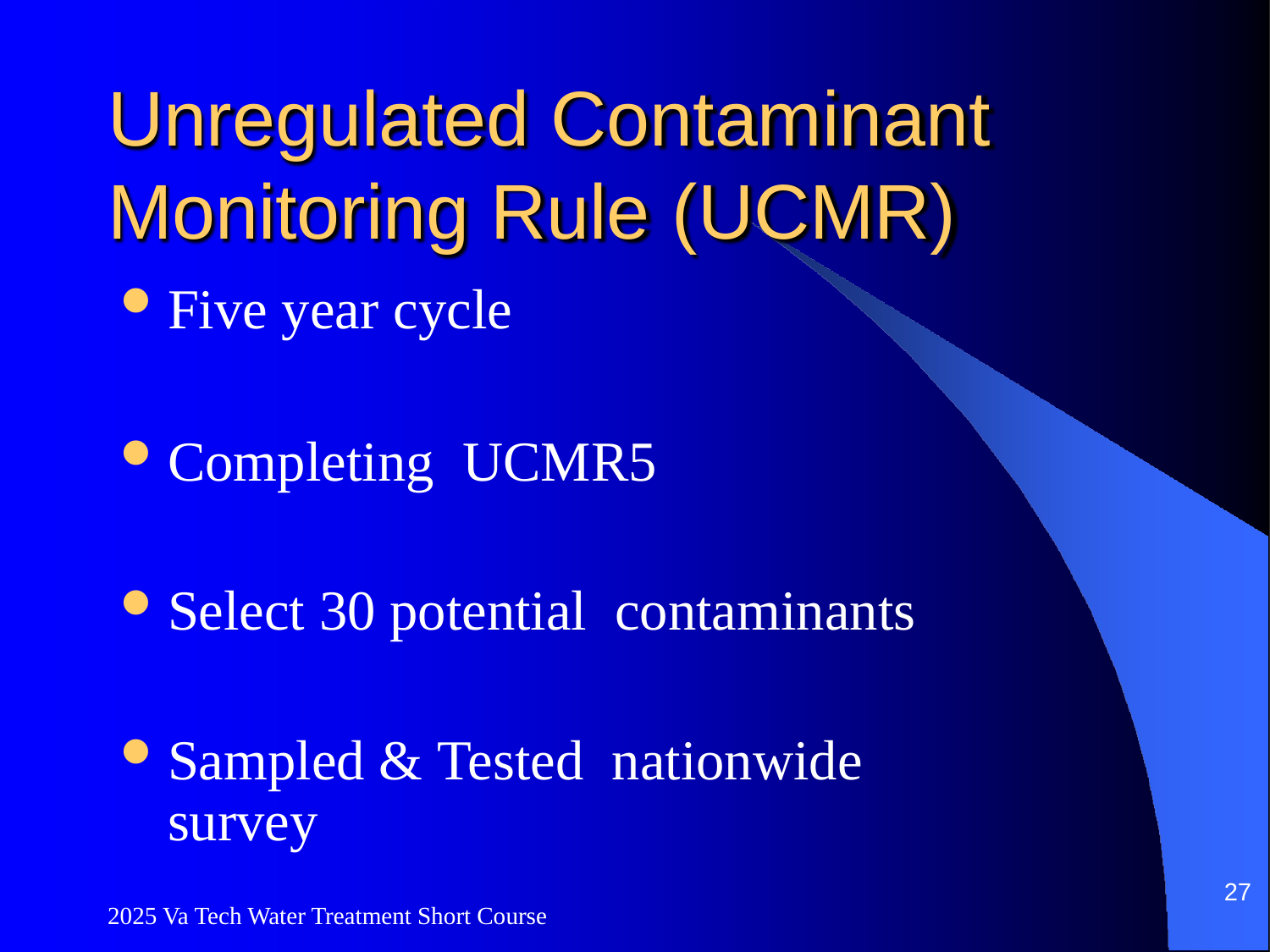

# Unregulated Contaminant  Monitoring Rule (UCMR)

Five year cycle

Completing  UCMR5

Select 30 potential  contaminants

Sampled & Tested  nationwide survey
27
2025 Va Tech Water Treatment Short Course